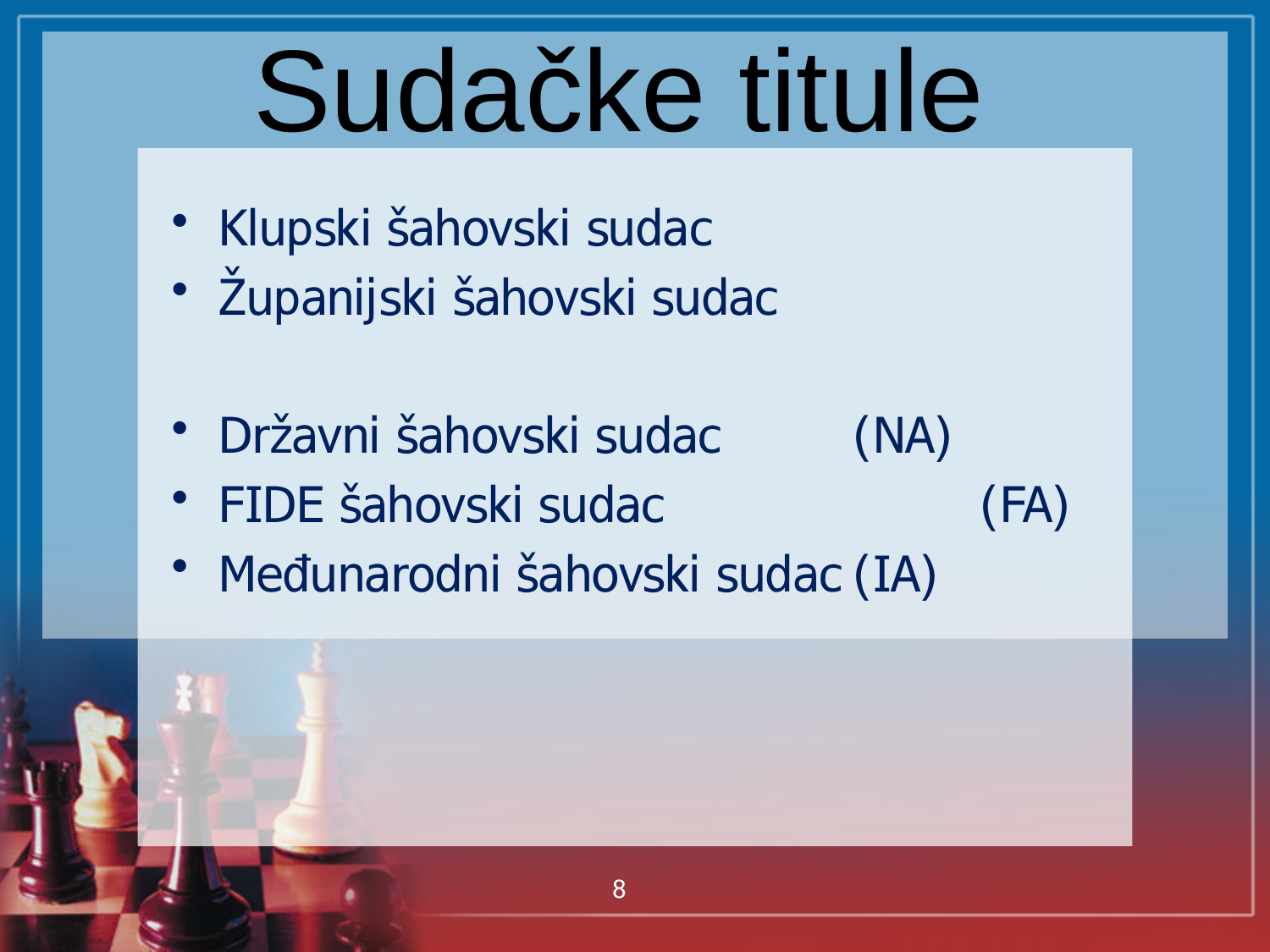

# Sudačke titule
Klupski šahovski sudac
Županijski šahovski sudac

Državni šahovski sudac		(NA)
FIDE šahovski sudac			(FA)
Međunarodni šahovski sudac	(IA)
8